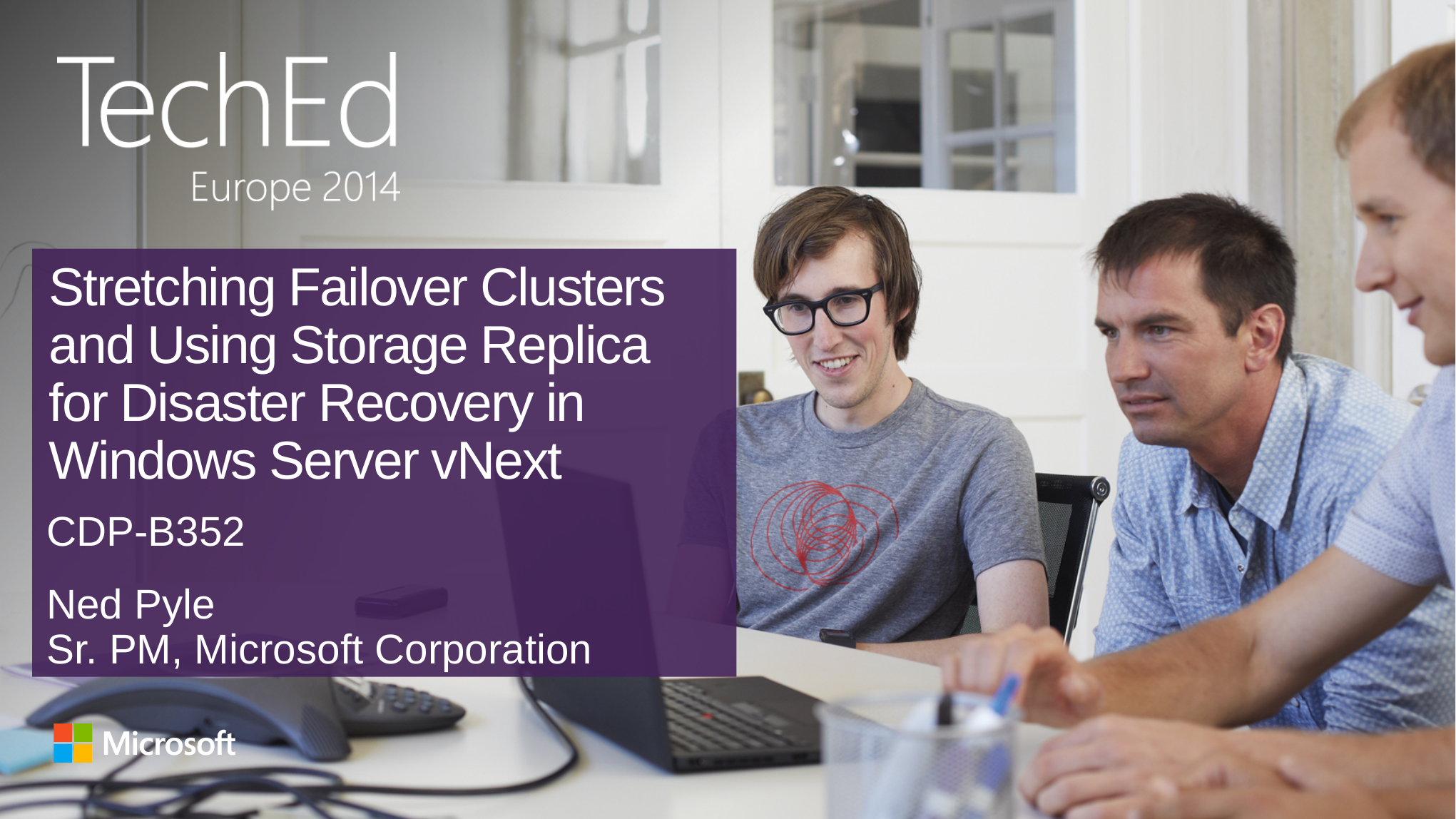

# Stretching Failover Clusters and Using Storage Replica for Disaster Recovery in Windows Server vNext
CDP-B352
Ned Pyle
Sr. PM, Microsoft Corporation